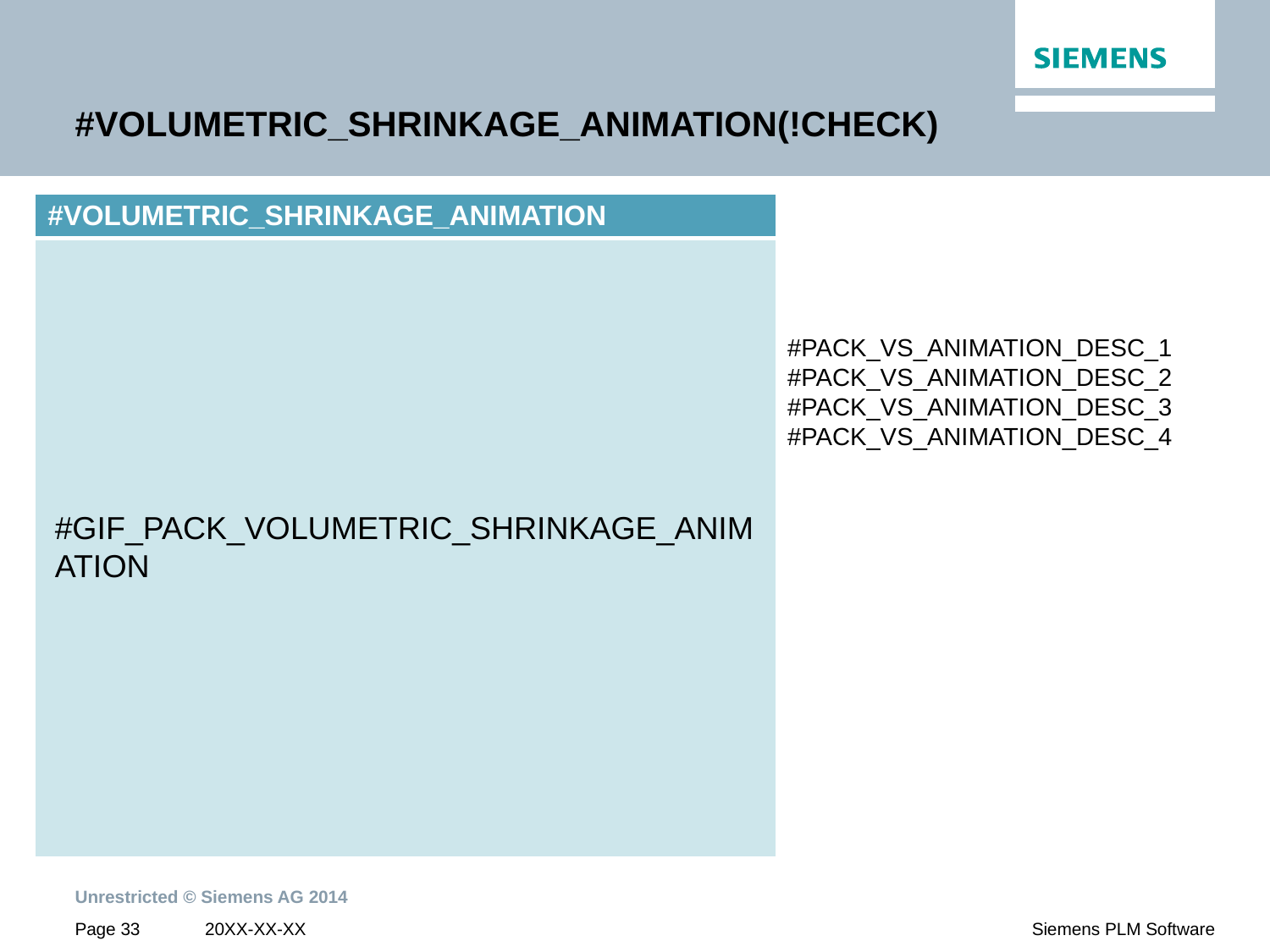

# #VOLUMETRIC_SHRINKAGE_ANIMATION(!CHECK)
| #VOLUMETRIC\_SHRINKAGE\_ANIMATION |
| --- |
|  |
#GIF_PACK_VOLUMETRIC_SHRINKAGE_ANIMATION
#PACK_VS_ANIMATION_DESC_1
#PACK_VS_ANIMATION_DESC_2
#PACK_VS_ANIMATION_DESC_3
#PACK_VS_ANIMATION_DESC_4